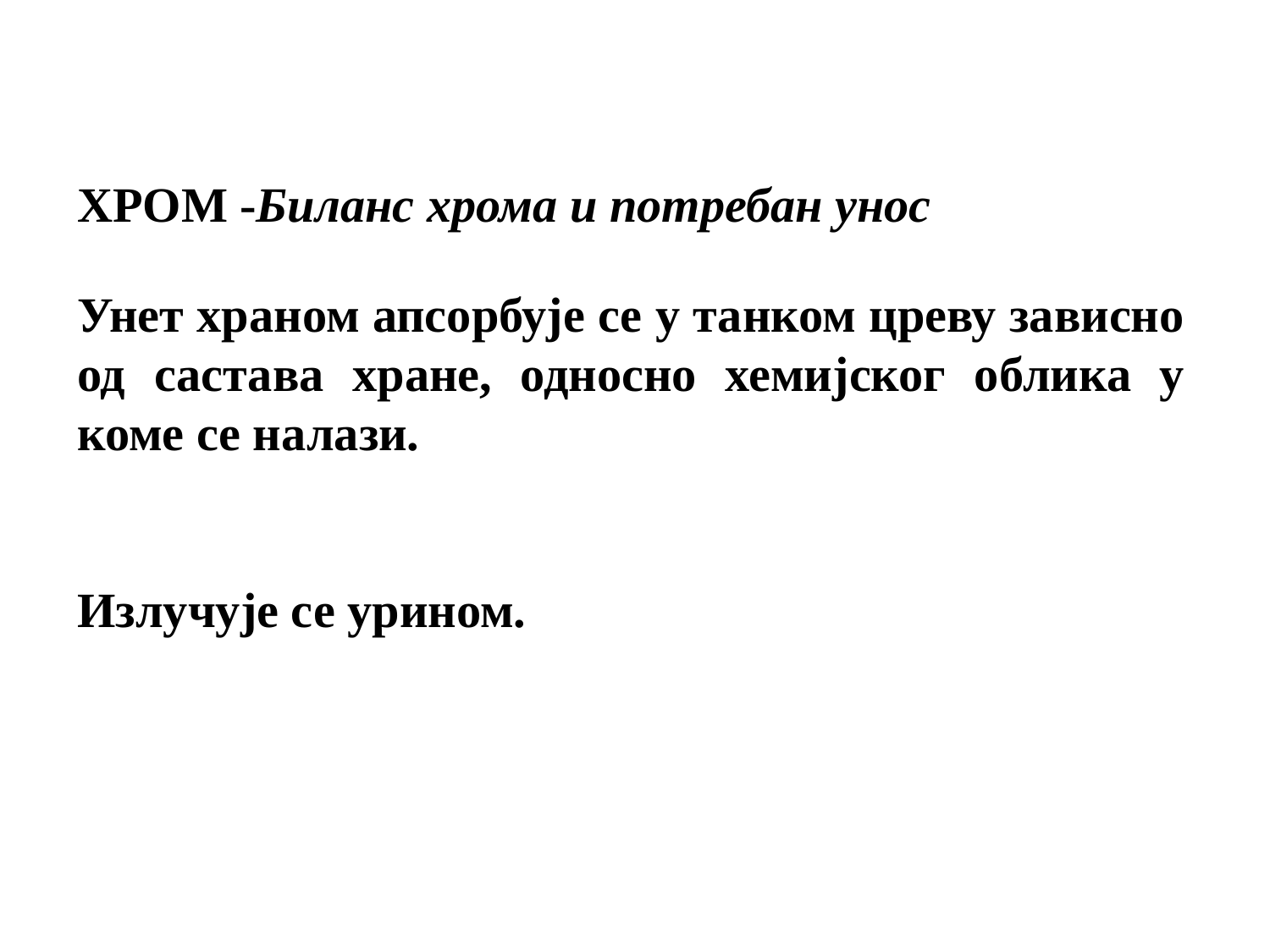

ХРОМ -Биланс хрома и потребан унос

Унет храном апсорбује се у танком цреву зависно од састава хране, односно хемијског облика у коме се налази.

Излучује се урином.